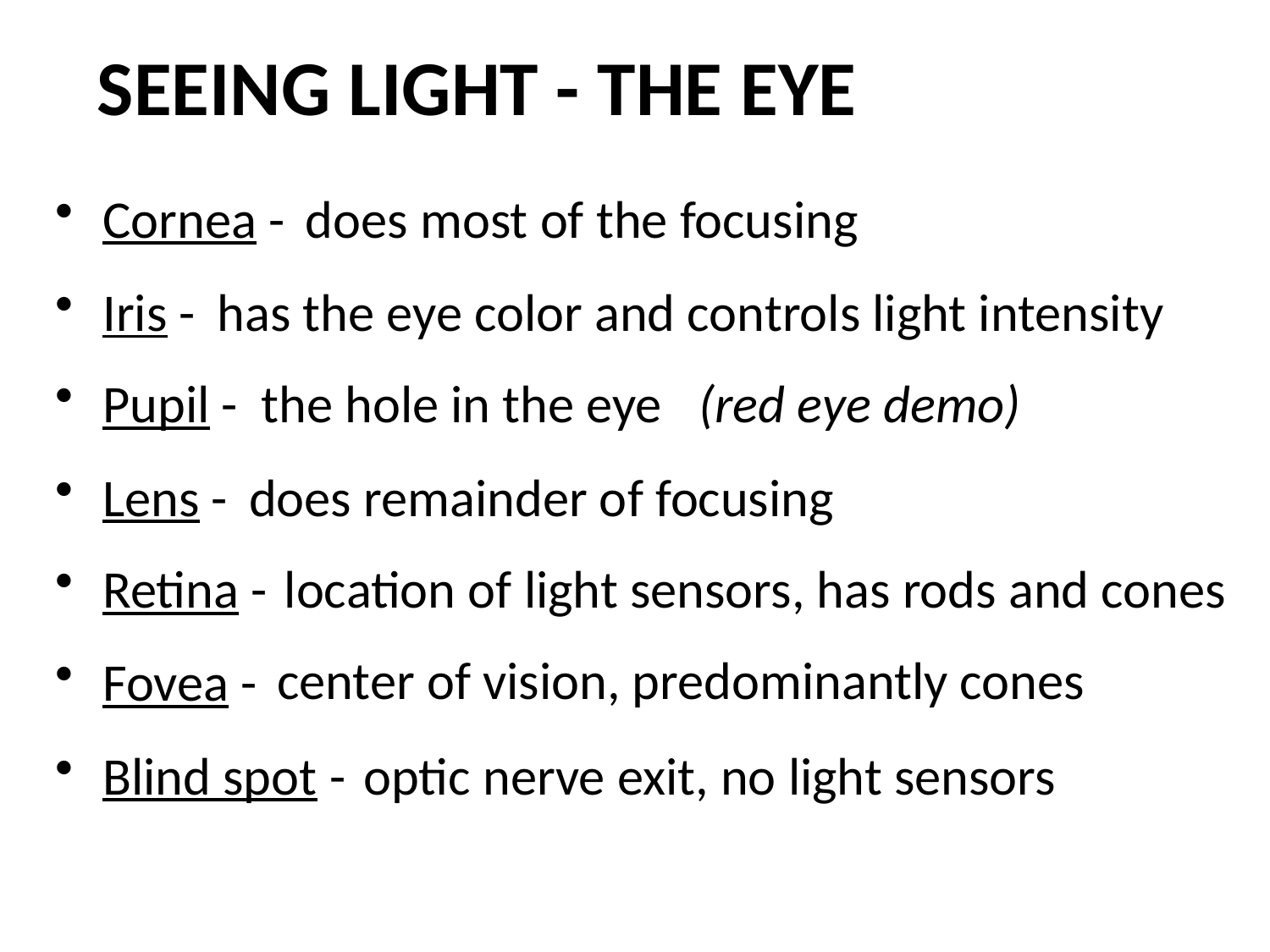

# SEEING LIGHT - THE EYE
Cornea -
does most of the focusing
Iris -
has the eye color and controls light intensity
Pupil -
the hole in the eye   (red eye demo)
Lens -
does remainder of focusing
Retina -
location of light sensors, has rods and cones
center of vision, predominantly cones
Fovea -
Blind spot -
optic nerve exit, no light sensors